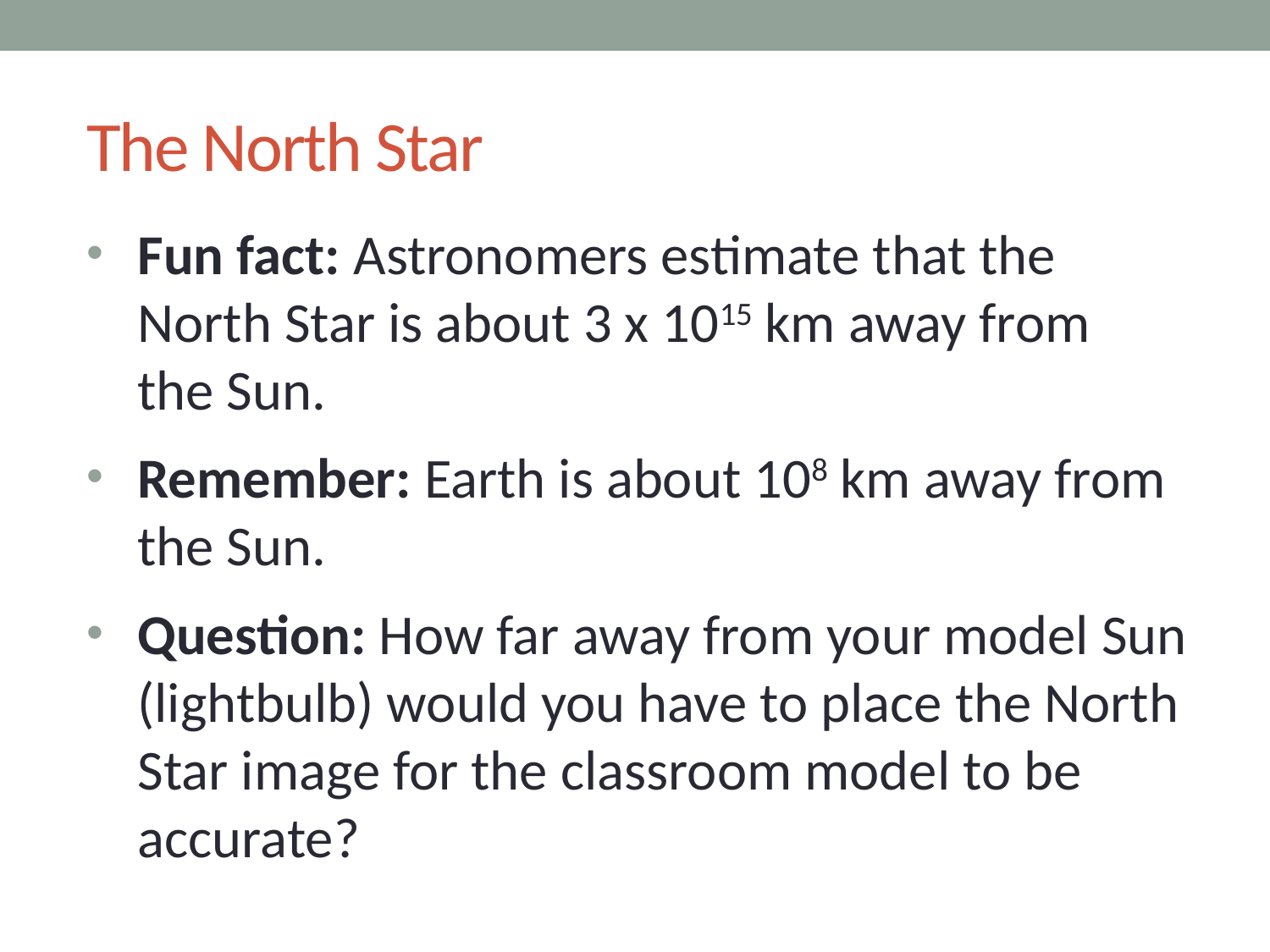

# The North Star
Fun fact: Astronomers estimate that the North Star is about 3 x 1015 km away from
the Sun.
Remember: Earth is about 108 km away from the Sun.
Question: How far away from your model Sun (lightbulb) would you have to place the North Star image for the classroom model to be accurate?